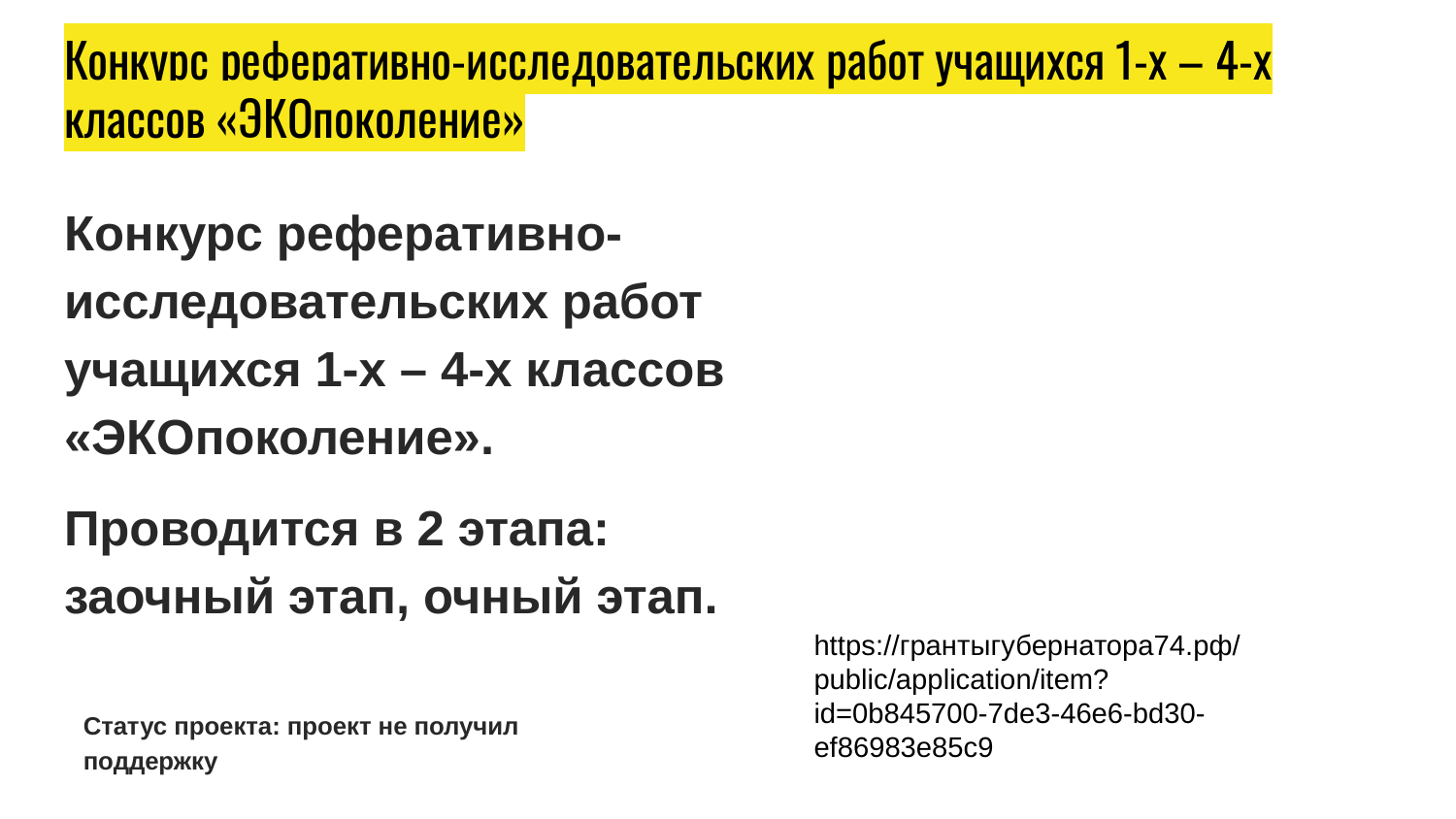

# Конкурс реферативно-исследовательских работ учащихся 1-х – 4-х классов «ЭКОпоколение»
Конкурс реферативно-исследовательских работ учащихся 1-х – 4-х классов «ЭКОпоколение».
Проводится в 2 этапа: заочный этап, очный этап.

https://грантыгубернатора74.рф/public/application/item?id=0b845700-7de3-46e6-bd30-ef86983e85c9
Статус проекта: проект не получил поддержку